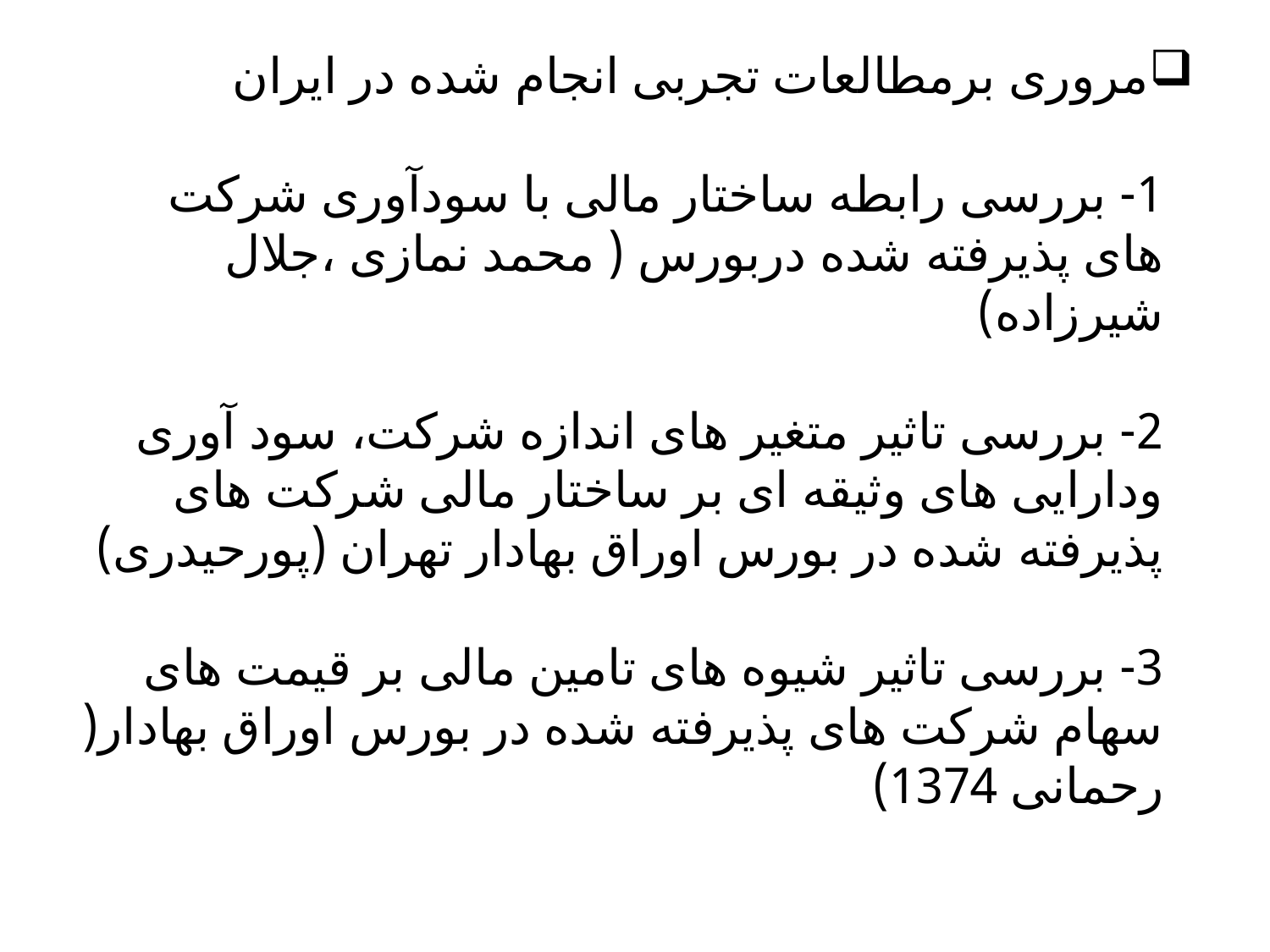

# مروری برمطالعات تجربی انجام شده در ایران 1- بررسی رابطه ساختار مالی با سودآوری شرکت های پذیرفته شده دربورس ( محمد نمازی ،جلال شیرزاده) 2- بررسی تاثیر متغیر های اندازه شرکت، سود آوری ودارایی های وثیقه ای بر ساختار مالی شرکت های پذیرفته شده در بورس اوراق بهادار تهران (پورحیدری) 3- بررسی تاثیر شیوه های تامین مالی بر قیمت های سهام شرکت های پذیرفته شده در بورس اوراق بهادار( رحمانی 1374)